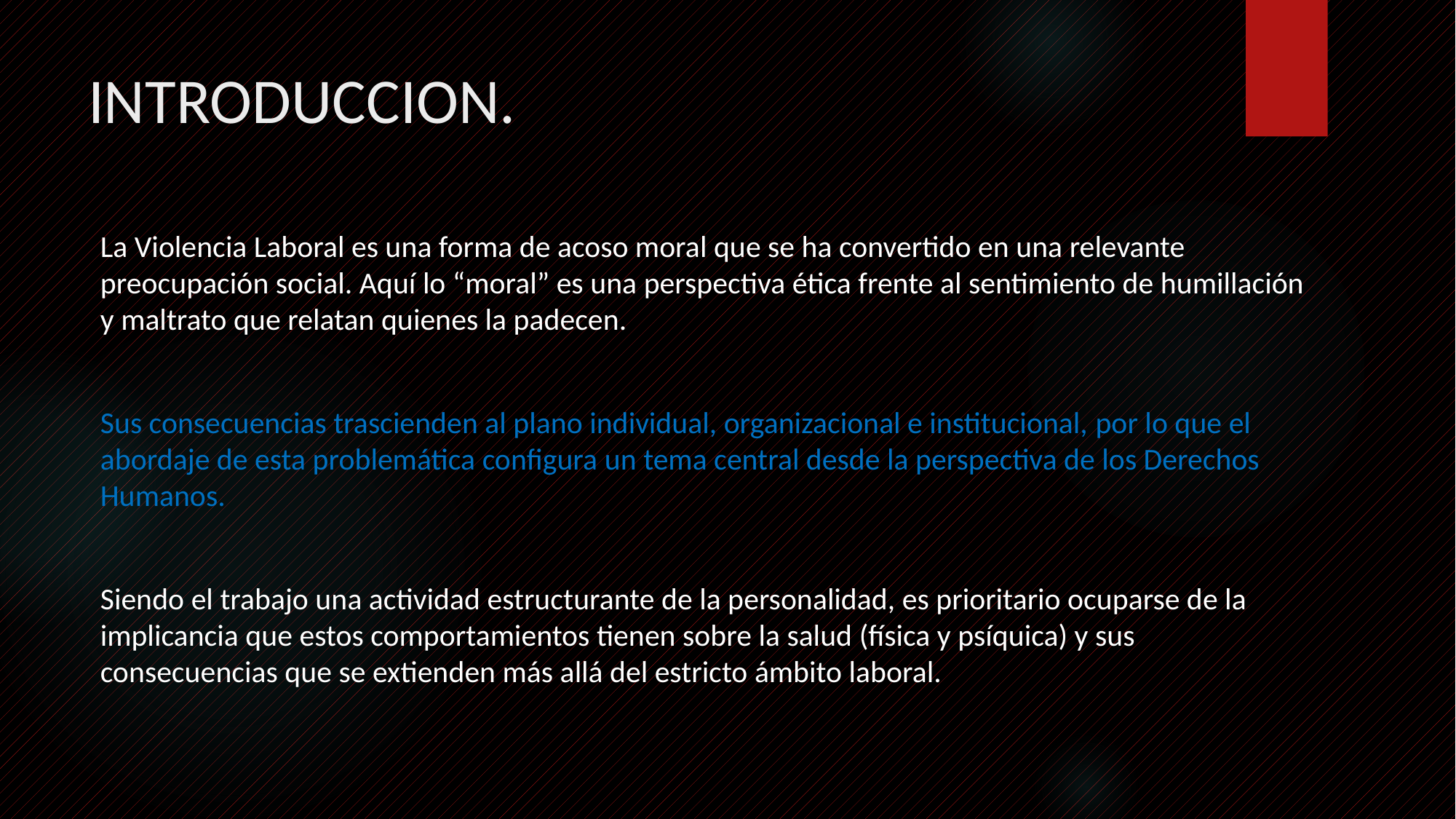

# INTRODUCCION.
La Violencia Laboral es una forma de acoso moral que se ha convertido en una relevante preocupación social. Aquí lo “moral” es una perspectiva ética frente al sentimiento de humillación y maltrato que relatan quienes la padecen.

Sus consecuencias trascienden al plano individual, organizacional e institucional, por lo que el abordaje de esta problemática configura un tema central desde la perspectiva de los Derechos Humanos.

Siendo el trabajo una actividad estructurante de la personalidad, es prioritario ocuparse de la implicancia que estos comportamientos tienen sobre la salud (física y psíquica) y sus consecuencias que se extienden más allá del estricto ámbito laboral.